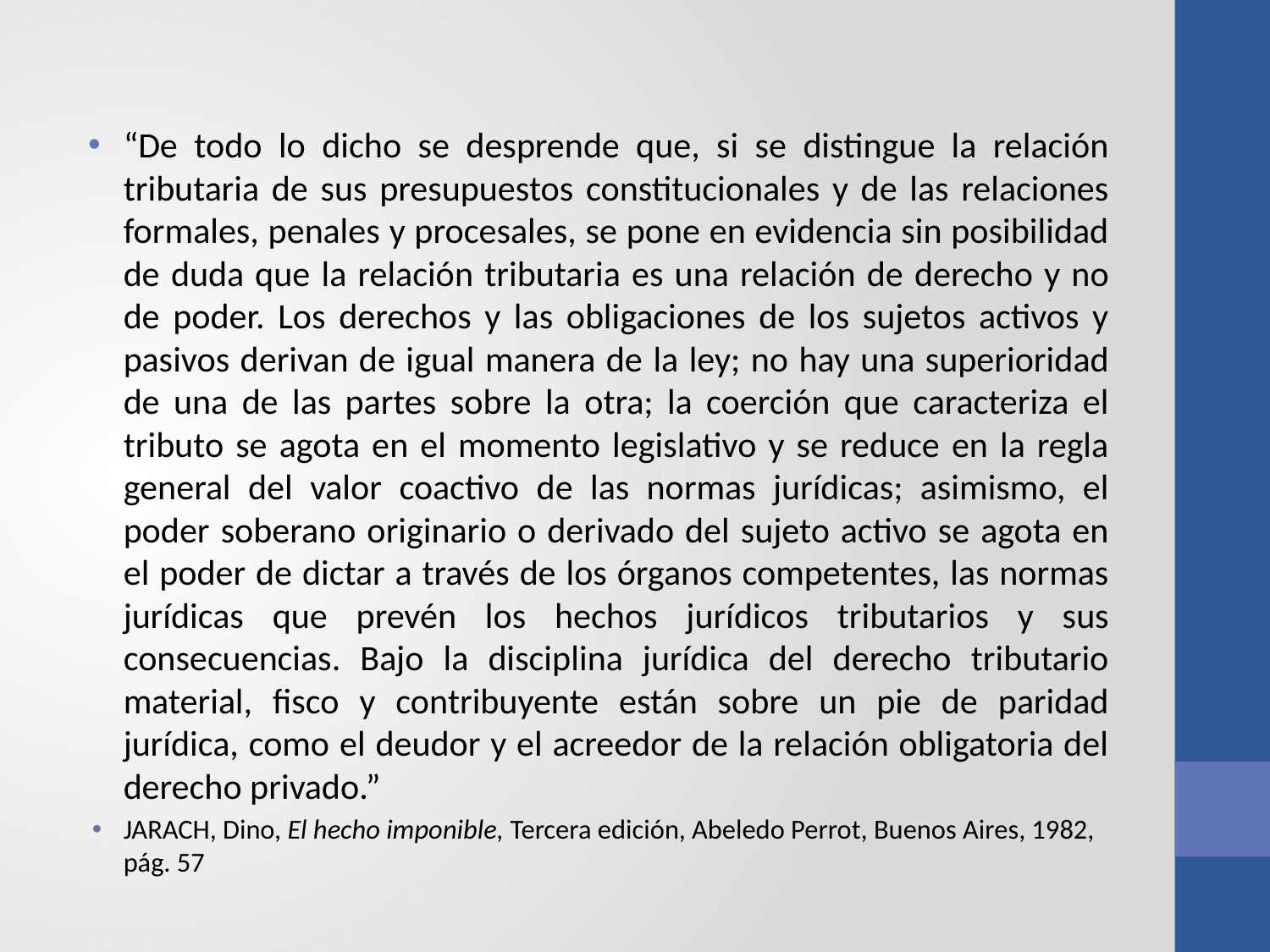

#
“De todo lo dicho se desprende que, si se distingue la relación tributaria de sus presupuestos constitucionales y de las relaciones formales, penales y procesales, se pone en evidencia sin posibilidad de duda que la relación tributaria es una relación de derecho y no de poder. Los derechos y las obligaciones de los sujetos activos y pasivos derivan de igual manera de la ley; no hay una superioridad de una de las partes sobre la otra; la coerción que caracteriza el tributo se agota en el momento legislativo y se reduce en la regla general del valor coactivo de las normas jurídicas; asimismo, el poder soberano originario o derivado del sujeto activo se agota en el poder de dictar a través de los órganos competentes, las normas jurídicas que prevén los hechos jurídicos tributarios y sus consecuencias. Bajo la disciplina jurídica del derecho tributario material, fisco y contribuyente están sobre un pie de paridad jurídica, como el deudor y el acreedor de la relación obligatoria del derecho privado.”
JARACH, Dino, El hecho imponible, Tercera edición, Abeledo Perrot, Buenos Aires, 1982, pág. 57